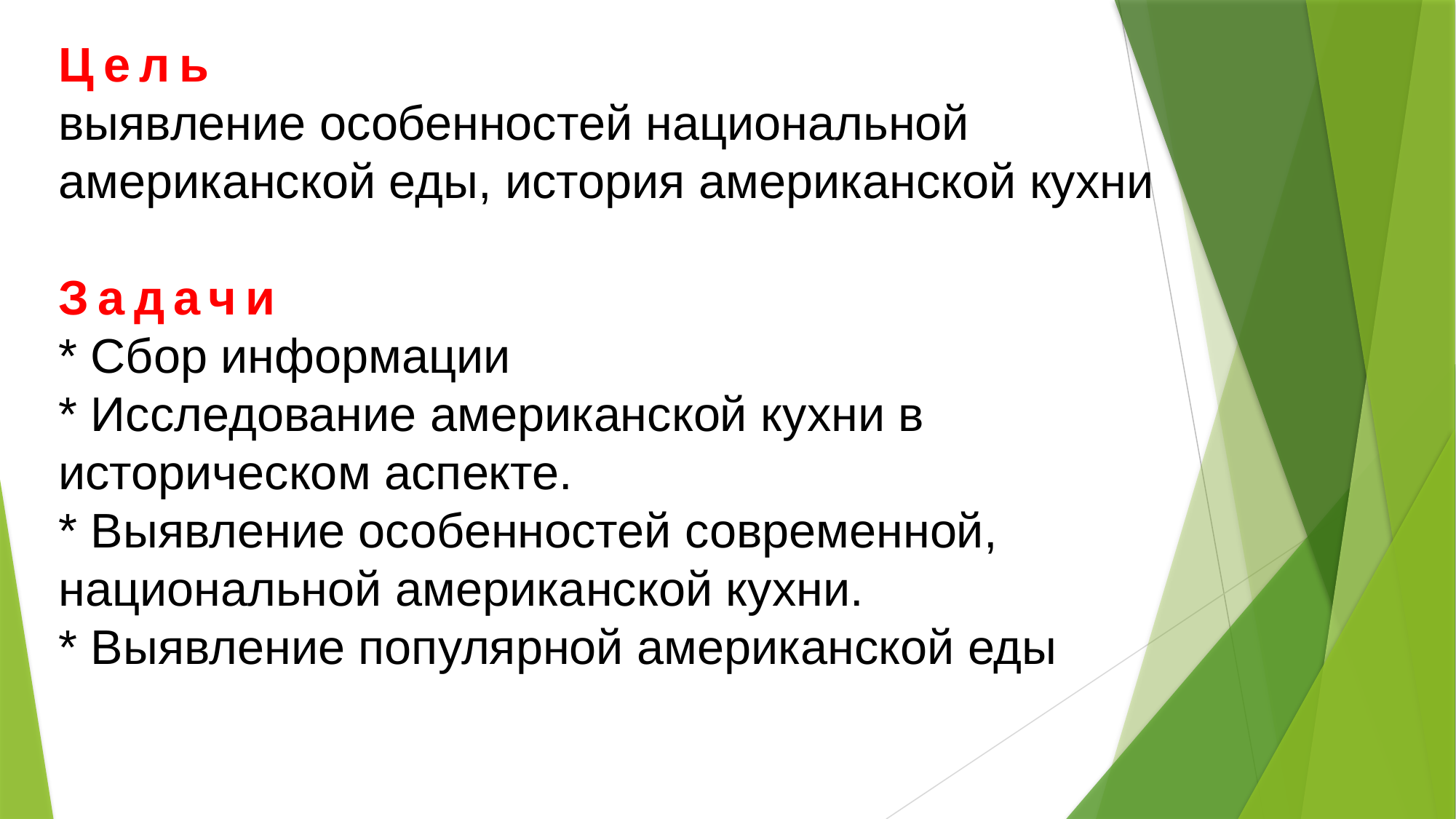

Цель
выявление особенностей национальной американской еды, история американской кухни

Задачи
* Сбор информации
* Исследование американской кухни в историческом аспекте.
* Выявление особенностей современной, национальной американской кухни.
* Выявление популярной американской еды